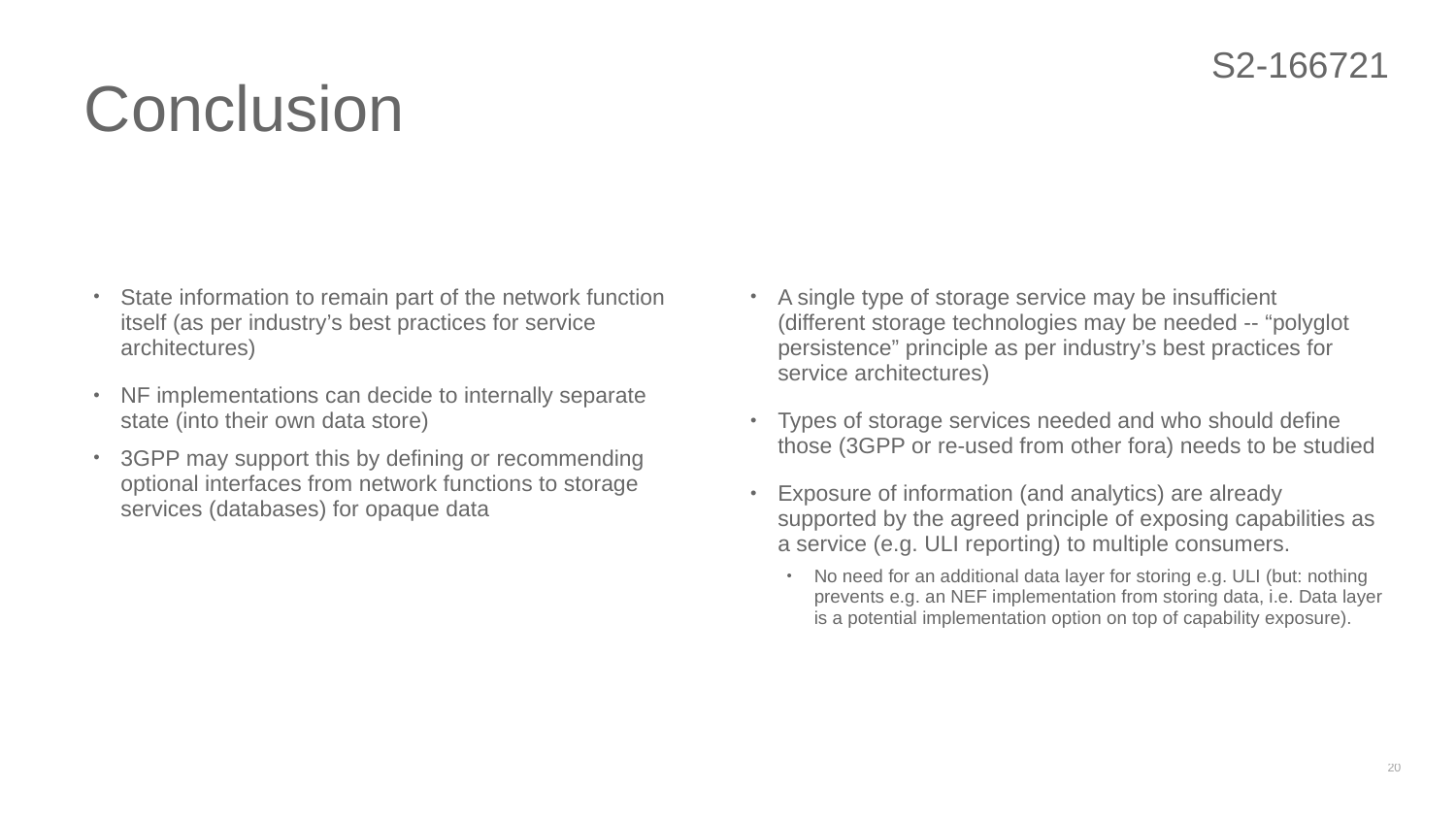

S2-166721
# Conclusion
State information to remain part of the network function itself (as per industry’s best practices for service architectures)
NF implementations can decide to internally separate state (into their own data store)
3GPP may support this by defining or recommending optional interfaces from network functions to storage services (databases) for opaque data
A single type of storage service may be insufficient
(different storage technologies may be needed -- “polyglot persistence” principle as per industry’s best practices for service architectures)
Types of storage services needed and who should define those (3GPP or re-used from other fora) needs to be studied
Exposure of information (and analytics) are already supported by the agreed principle of exposing capabilities as a service (e.g. ULI reporting) to multiple consumers.
No need for an additional data layer for storing e.g. ULI (but: nothing prevents e.g. an NEF implementation from storing data, i.e. Data layer is a potential implementation option on top of capability exposure).